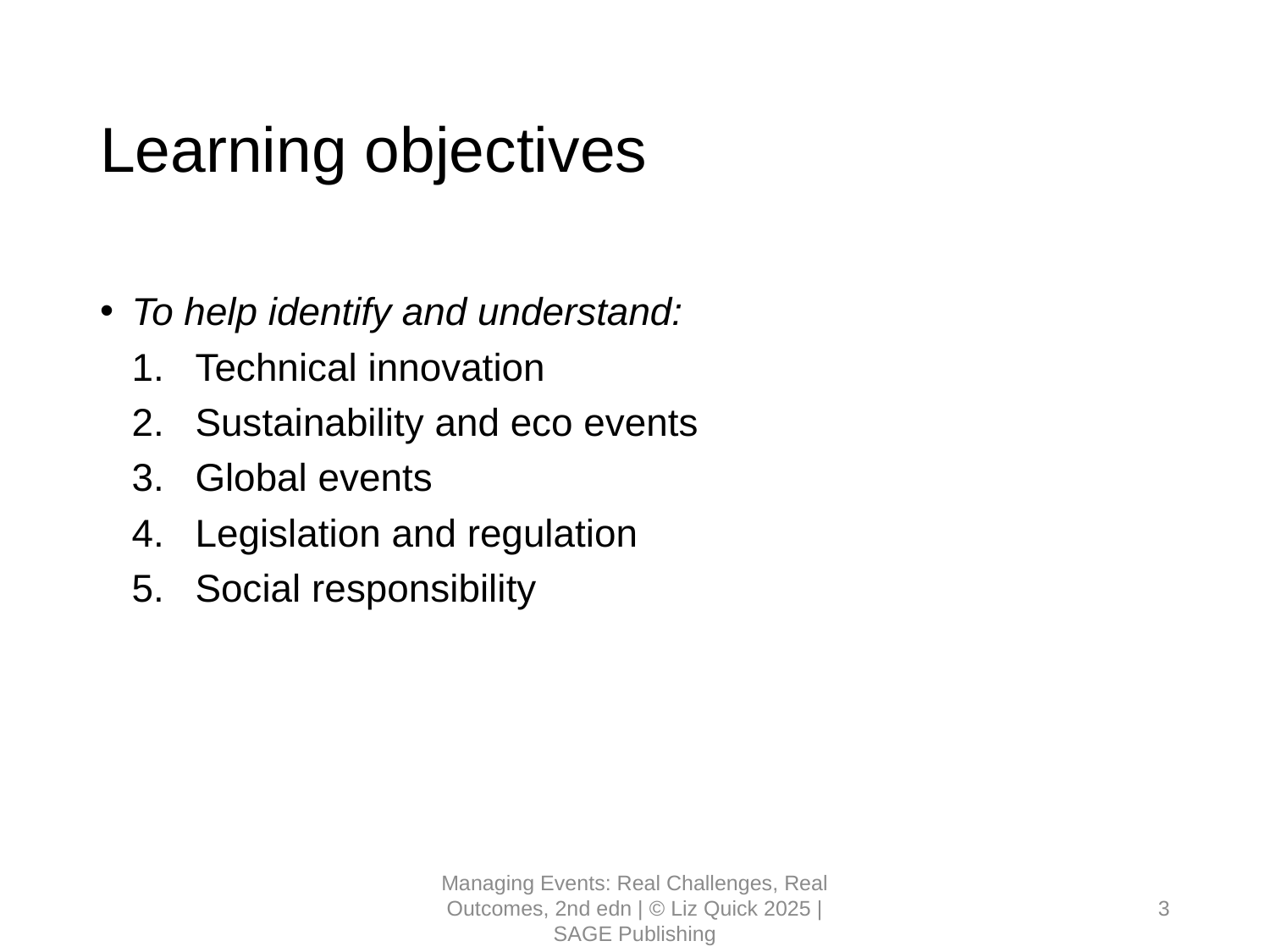

# Learning objectives
To help identify and understand:
Technical innovation
Sustainability and eco events
Global events
Legislation and regulation
Social responsibility
Managing Events: Real Challenges, Real Outcomes, 2nd edn | © Liz Quick 2025 | SAGE Publishing
3